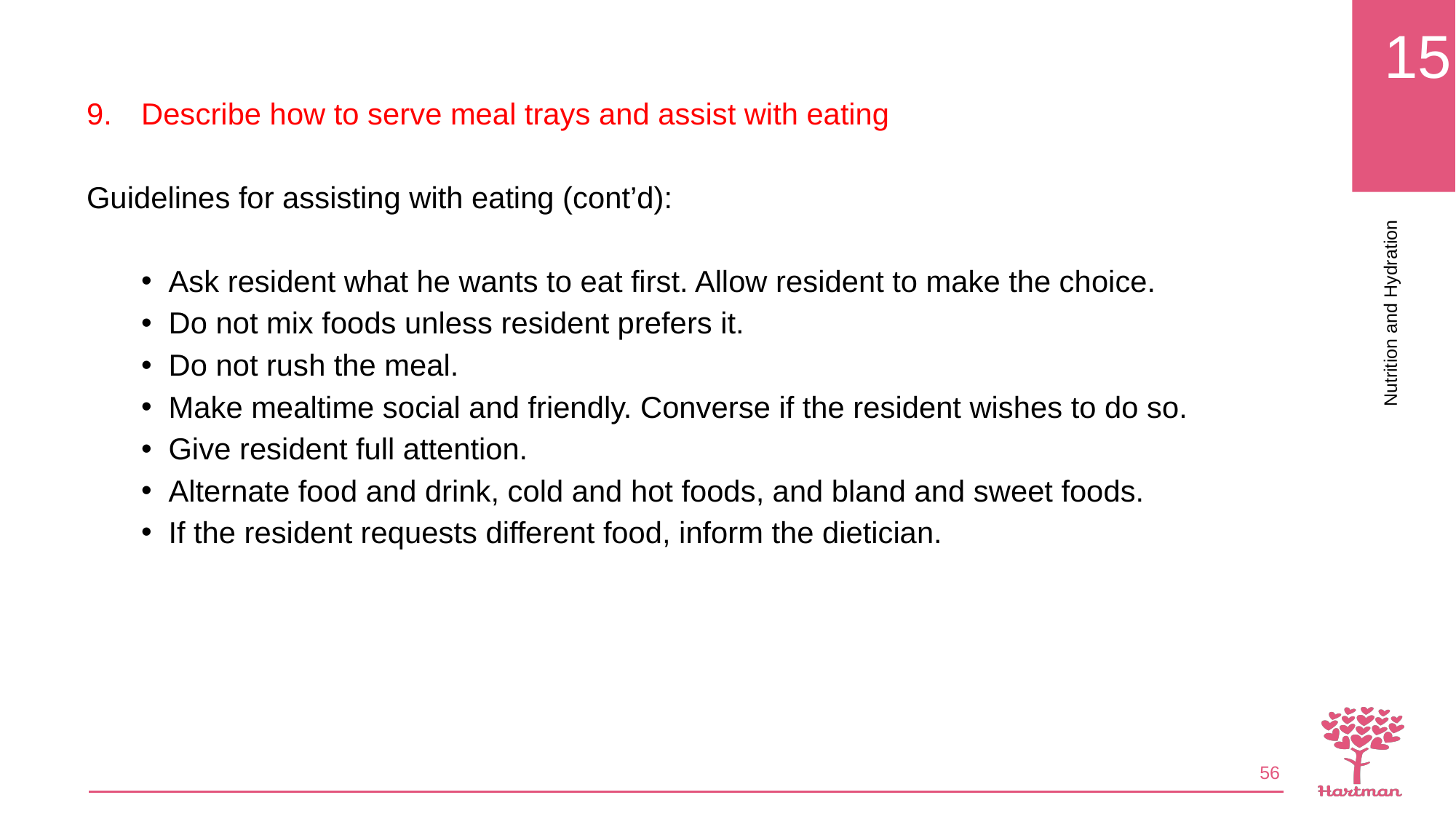

Describe how to serve meal trays and assist with eating

Guidelines for assisting with eating (cont’d):

Ask resident what he wants to eat first. Allow resident to make the choice.
Do not mix foods unless resident prefers it.
Do not rush the meal.
Make mealtime social and friendly. Converse if the resident wishes to do so.
Give resident full attention.
Alternate food and drink, cold and hot foods, and bland and sweet foods.
If the resident requests different food, inform the dietician.

56